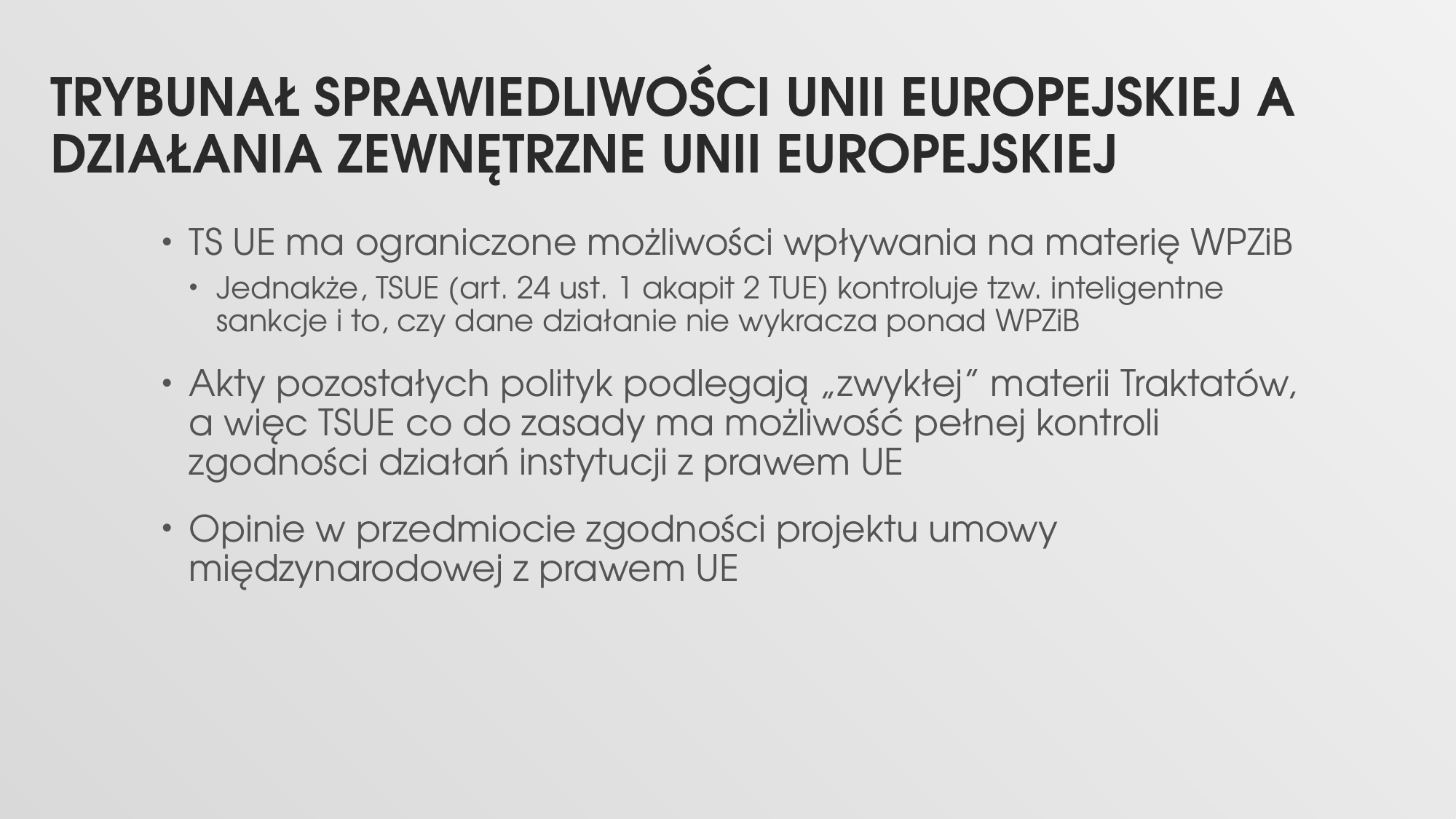

# Trybunał sprawiedliwości unii europejskiej a działania zewnętrzne unii Europejskiej
TS UE ma ograniczone możliwości wpływania na materię WPZiB
Jednakże, TSUE (art. 24 ust. 1 akapit 2 TUE) kontroluje tzw. inteligentne sankcje i to, czy dane działanie nie wykracza ponad WPZiB
Akty pozostałych polityk podlegają „zwykłej” materii Traktatów, a więc TSUE co do zasady ma możliwość pełnej kontroli zgodności działań instytucji z prawem UE
Opinie w przedmiocie zgodności projektu umowy międzynarodowej z prawem UE